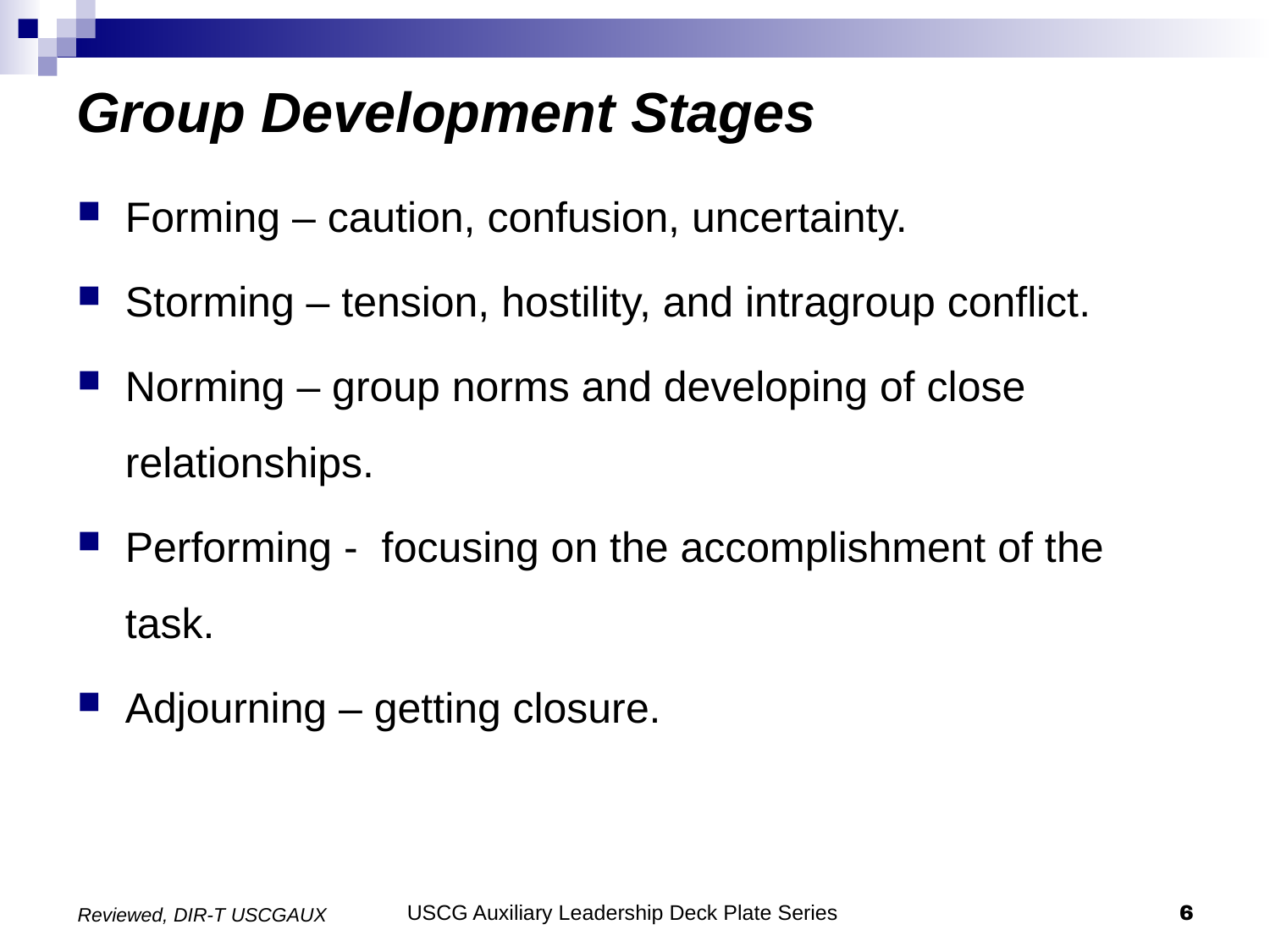

# Group Development Stages
Forming – caution, confusion, uncertainty.
Storming – tension, hostility, and intragroup conflict.
Norming – group norms and developing of close relationships.
Performing -  focusing on the accomplishment of the task.
Adjourning – getting closure.

6
USCG Auxiliary Leadership Deck Plate Series
Reviewed, DIR-T USCGAUX